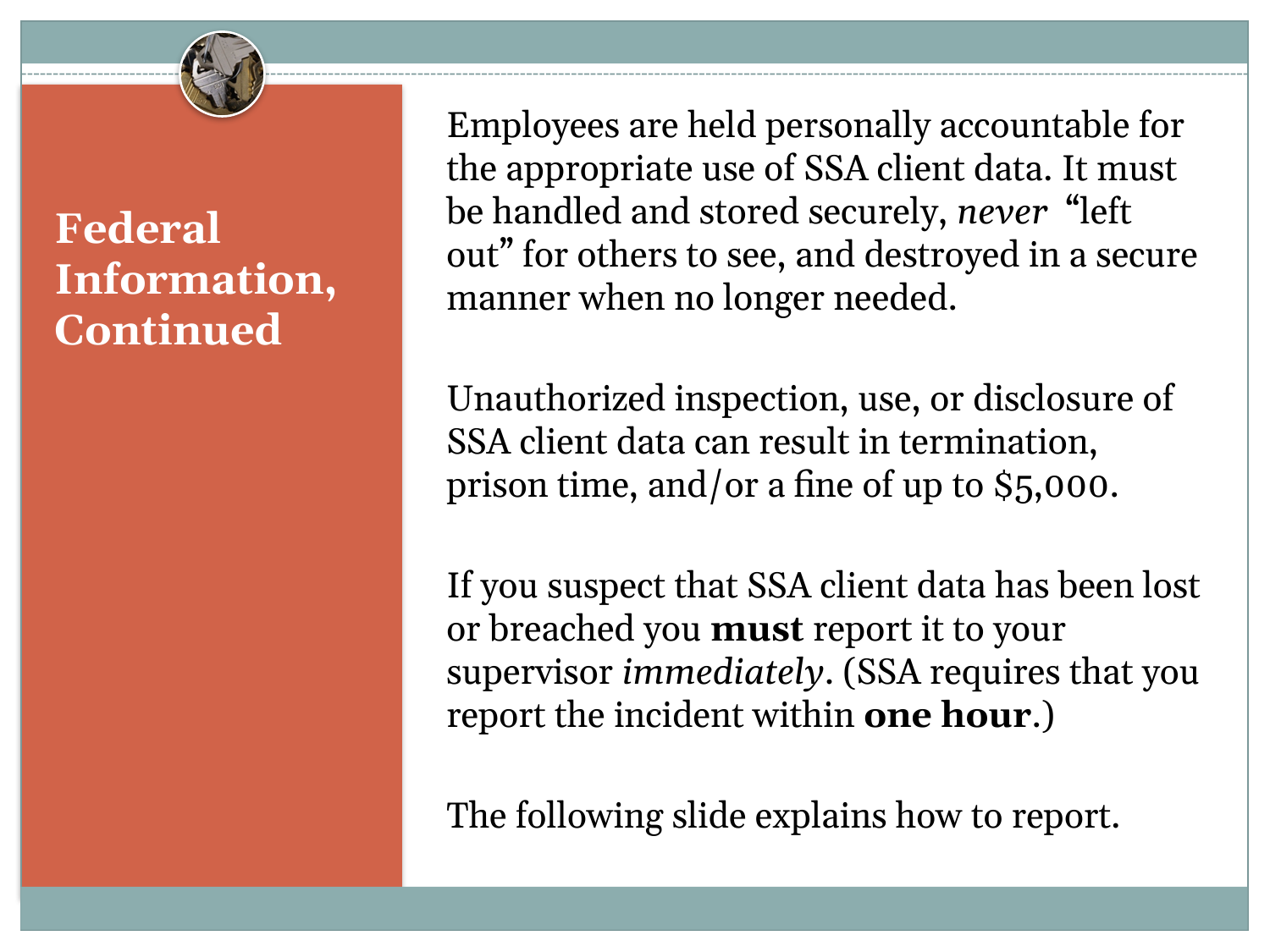

Employees are held personally accountable for the appropriate use of SSA client data. It must be handled and stored securely, never  “left out” for others to see, and destroyed in a secure manner when no longer needed.

Unauthorized inspection, use, or disclosure of SSA client data can result in termination, prison time, and/or a fine of up to $5,000.

If you suspect that SSA client data has been lost or breached you must report it to your supervisor immediately. (SSA requires that you report the incident within one hour.)

The following slide explains how to report.
# Federal Information, Continued